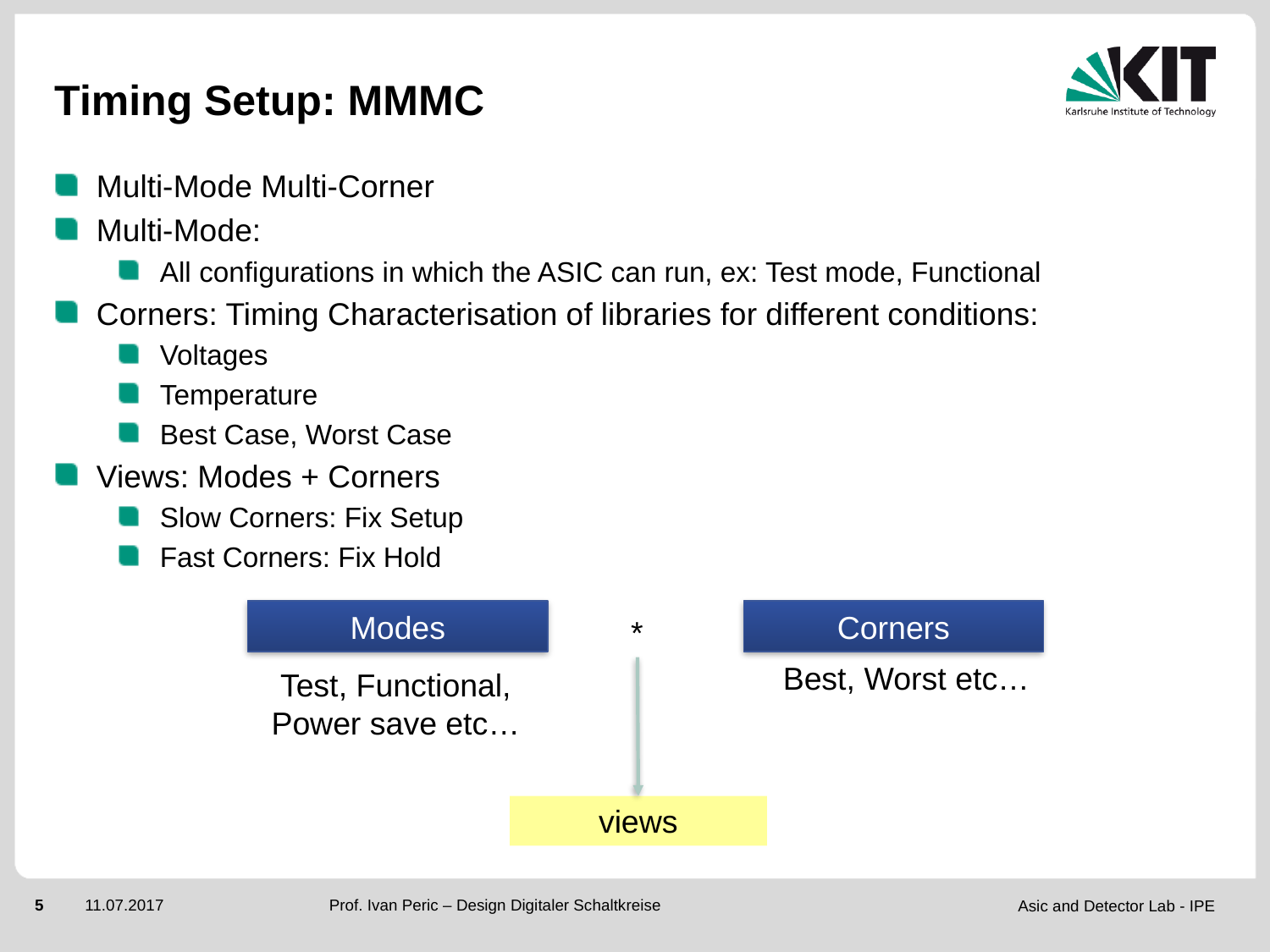

# Timing Setup: MMMC
Multi-Mode Multi-Corner
Multi-Mode:
All configurations in which the ASIC can run, ex: Test mode, Functional
Corners: Timing Characterisation of libraries for different conditions:
Voltages
Temperature
Best Case, Worst Case
Views: Modes + Corners
Slow Corners: Fix Setup
Fast Corners: Fix Hold

Modes
Corners
*
Best, Worst etc…
Test, Functional, Power save etc…
views